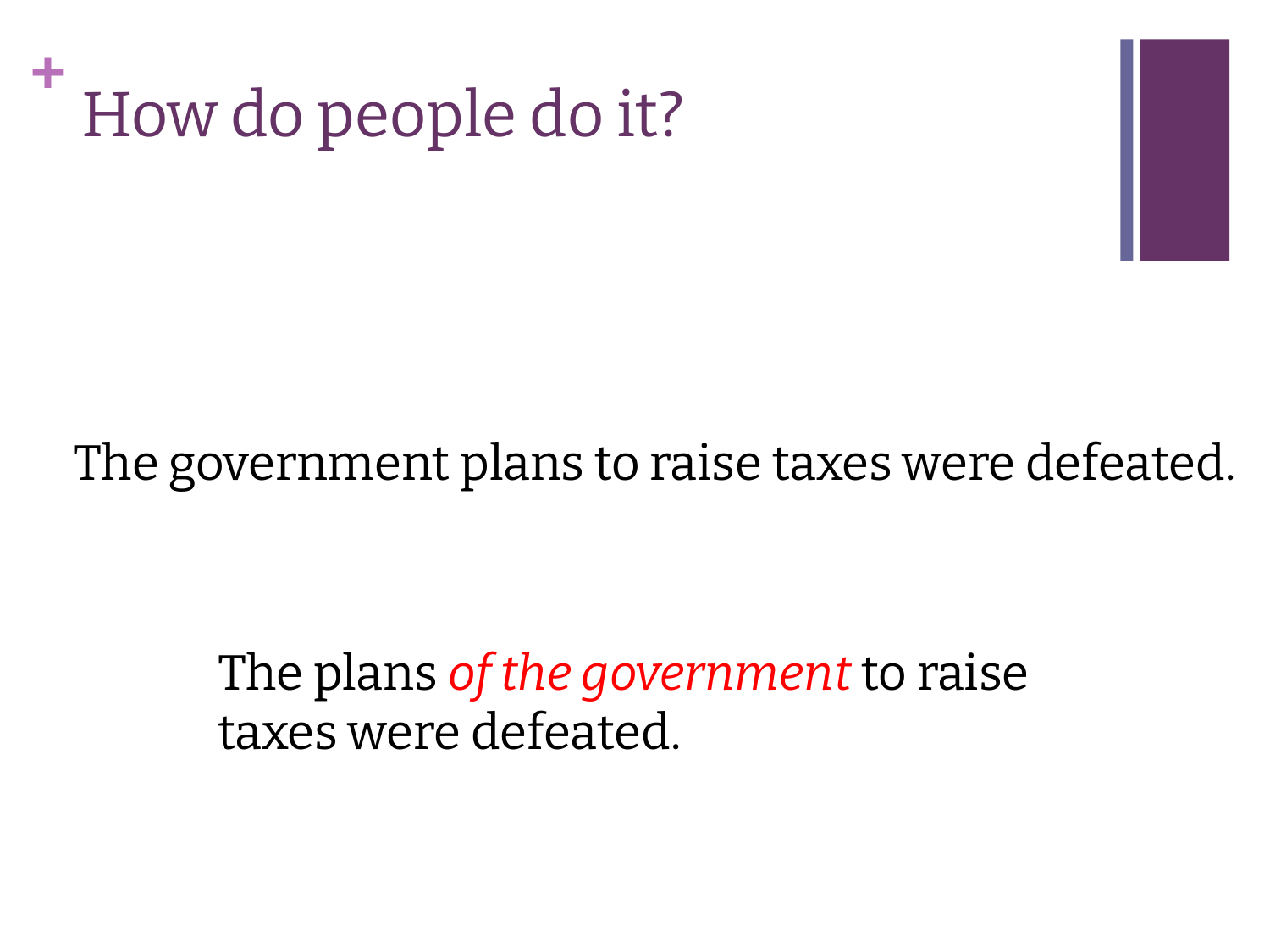

# How do people do it?
The government plans to raise taxes were defeated.
The plans of the government to raise taxes were defeated.